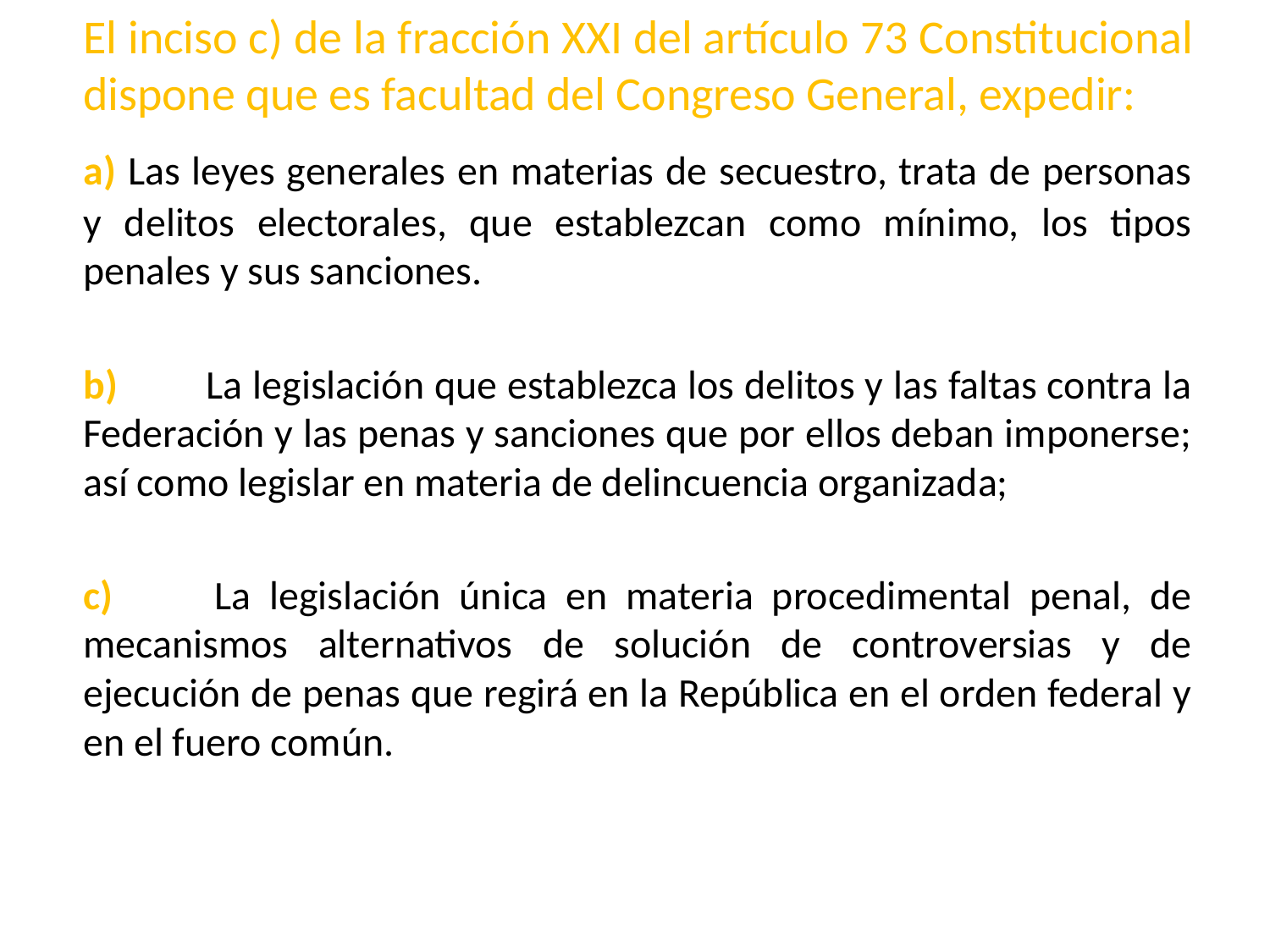

El inciso c) de la fracción XXI del artículo 73 Constitucional dispone que es facultad del Congreso General, expedir:
	a) Las leyes generales en materias de secuestro, trata de personas y delitos electorales, que establezcan como mínimo, los tipos penales y sus sanciones.

 	b) 	La legislación que establezca los delitos y las faltas contra la Federación y las penas y sanciones que por ellos deban imponerse; así como legislar en materia de delincuencia organizada;

	c) 	La legislación única en materia procedimental penal, de mecanismos alternativos de solución de controversias y de ejecución de penas que regirá en la República en el orden federal y en el fuero común.